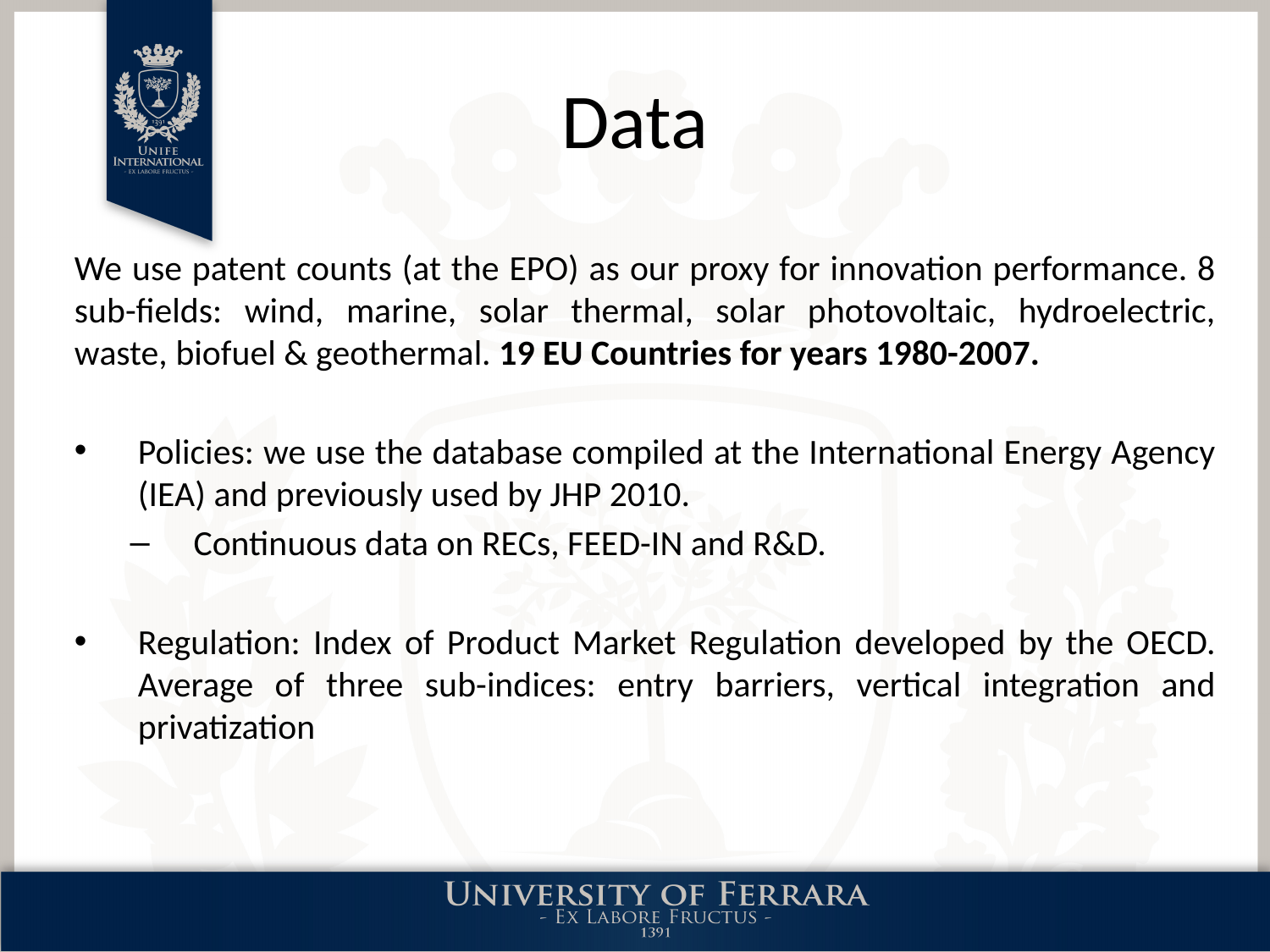

# Data
We use patent counts (at the EPO) as our proxy for innovation performance. 8 sub-fields: wind, marine, solar thermal, solar photovoltaic, hydroelectric, waste, biofuel & geothermal. 19 EU Countries for years 1980-2007.

Policies: we use the database compiled at the International Energy Agency (IEA) and previously used by JHP 2010.
Continuous data on RECs, FEED-IN and R&D.

Regulation: Index of Product Market Regulation developed by the OECD. Average of three sub-indices: entry barriers, vertical integration and privatization